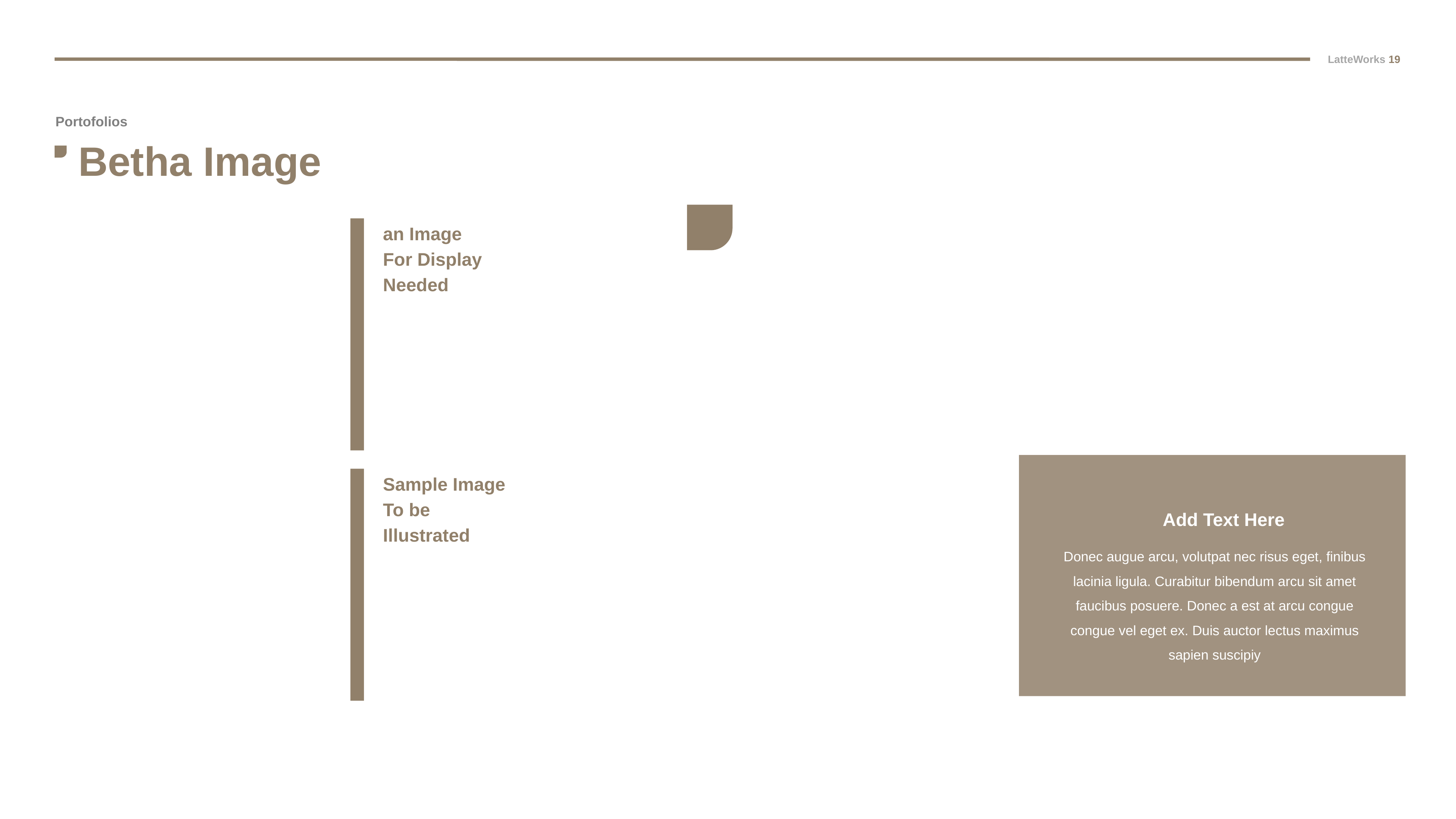

LatteWorks 19
Portofolios
Betha Image

an Image
For Display
Needed

Sample Image
To be
Illustrated
Add Text Here
Donec augue arcu, volutpat nec risus eget, finibus lacinia ligula. Curabitur bibendum arcu sit amet faucibus posuere. Donec a est at arcu congue congue vel eget ex. Duis auctor lectus maximus sapien suscipiy